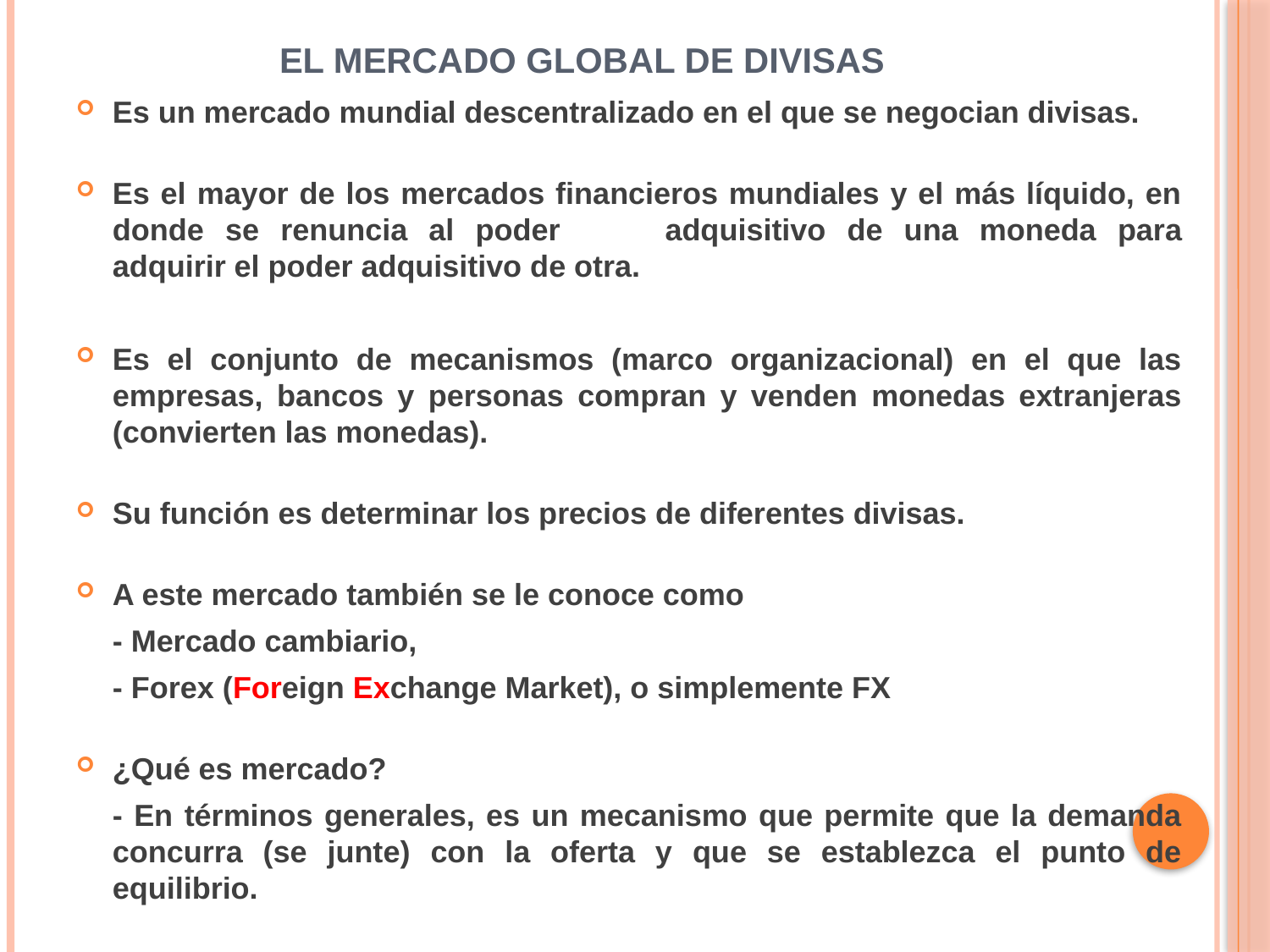

# El mercado global de divisas
Es un mercado mundial descentralizado en el que se negocian divisas.

Es el mayor de los mercados financieros mundiales y el más líquido, en donde se renuncia al poder 	adquisitivo de una moneda para adquirir el poder adquisitivo de otra.

Es el conjunto de mecanismos (marco organizacional) en el que las empresas, bancos y personas compran y venden monedas extranjeras (convierten las monedas).

Su función es determinar los precios de diferentes divisas.

A este mercado también se le conoce como
	- Mercado cambiario,
	- Forex (Foreign Exchange Market), o simplemente FX

¿Qué es mercado?
	- En términos generales, es un mecanismo que permite que la demanda concurra (se junte) con la oferta y que se establezca el punto de equilibrio.